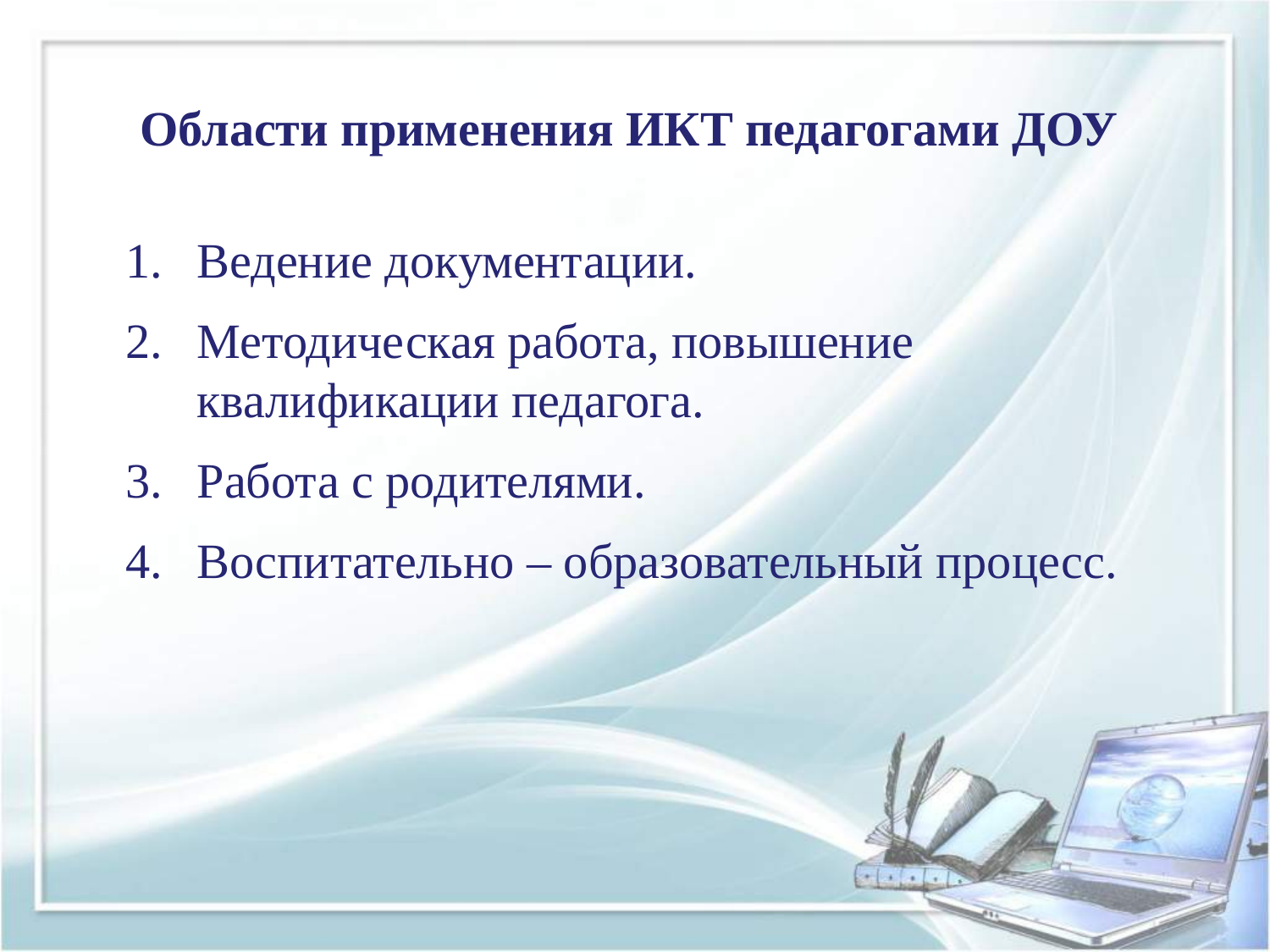

# Области применения ИКТ педагогами ДОУ
Ведение документации.
Методическая работа, повышение квалификации педагога.
Работа с родителями.
Воспитательно – образовательный процесс.